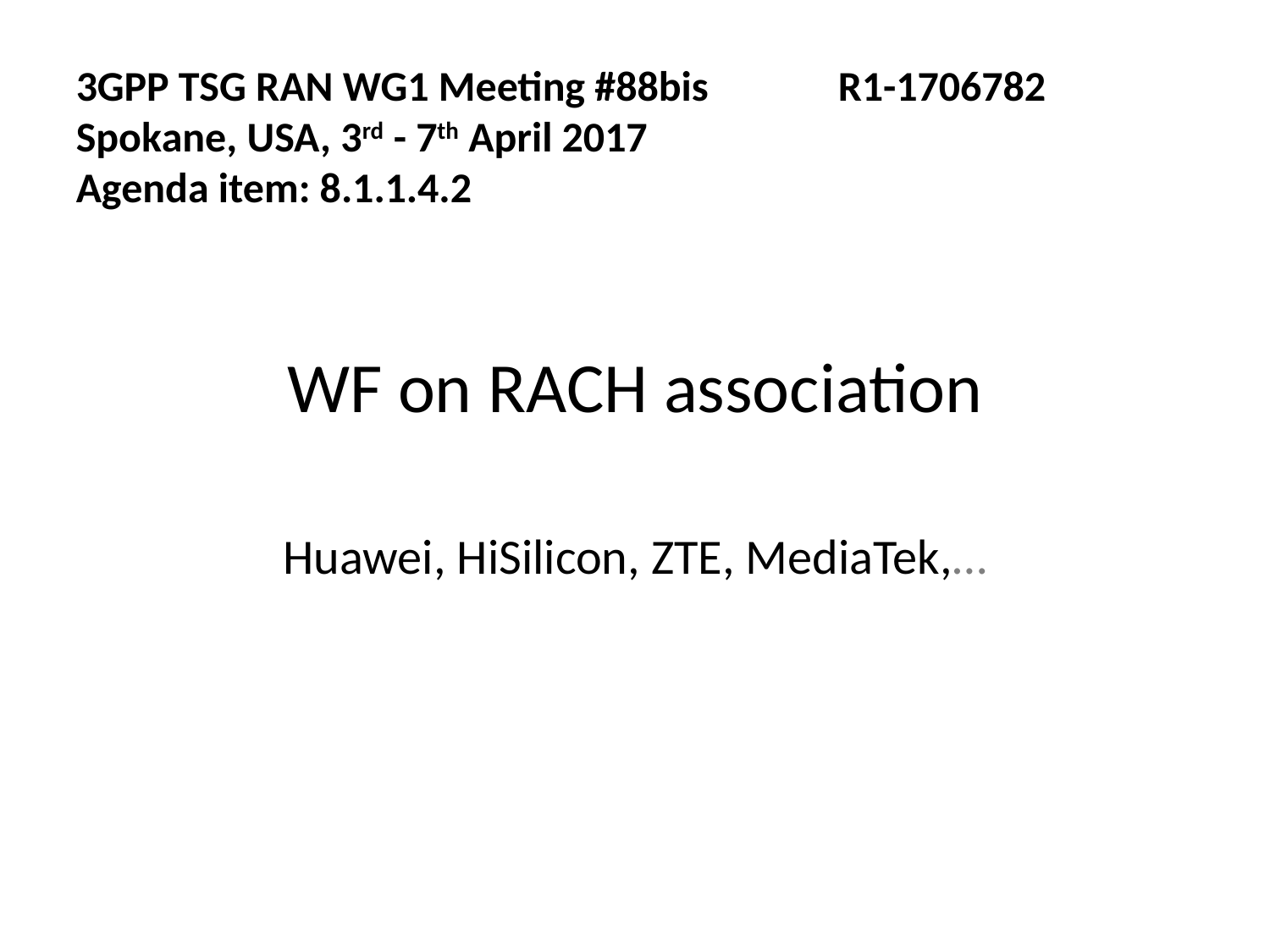

3GPP TSG RAN WG1 Meeting #88bis		R1-1706782
Spokane, USA, 3rd - 7th April 2017
Agenda item: 8.1.1.4.2
WF on RACH association
Huawei, HiSilicon, ZTE, MediaTek,…